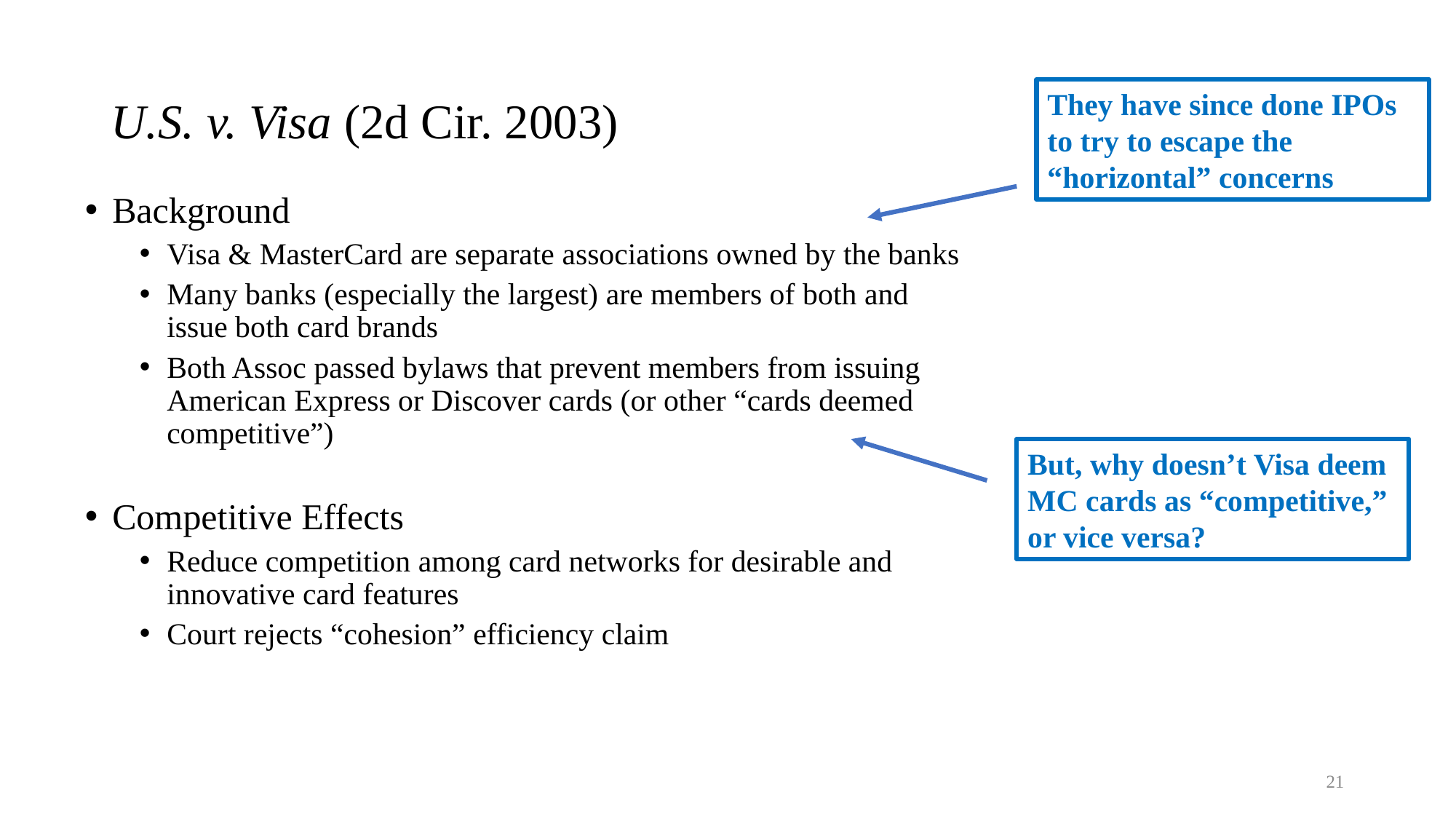

# U.S. v. Visa (2d Cir. 2003)
They have since done IPOs to try to escape the “horizontal” concerns
Background
Visa & MasterCard are separate associations owned by the banks
Many banks (especially the largest) are members of both and
issue both card brands
Both Assoc passed bylaws that prevent members from issuing American Express or Discover cards (or other “cards deemed competitive”)
Competitive Effects
Reduce competition among card networks for desirable and innovative card features
Court rejects “cohesion” efficiency claim

But, why doesn’t Visa deem MC cards as “competitive,” or vice versa?
21